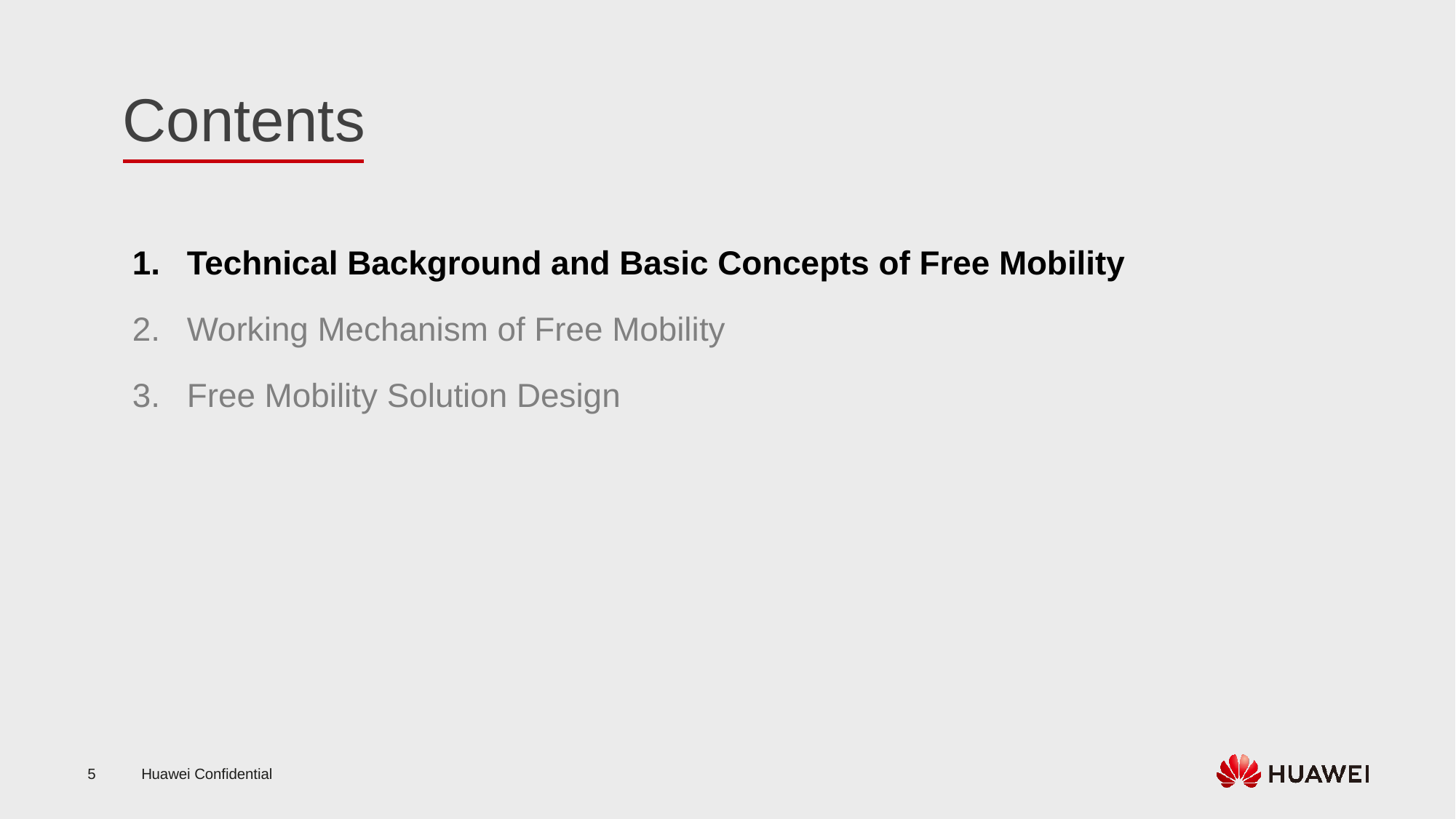

Technical Background and Basic Concepts of Free Mobility
Working Mechanism of Free Mobility
Free Mobility Solution Design